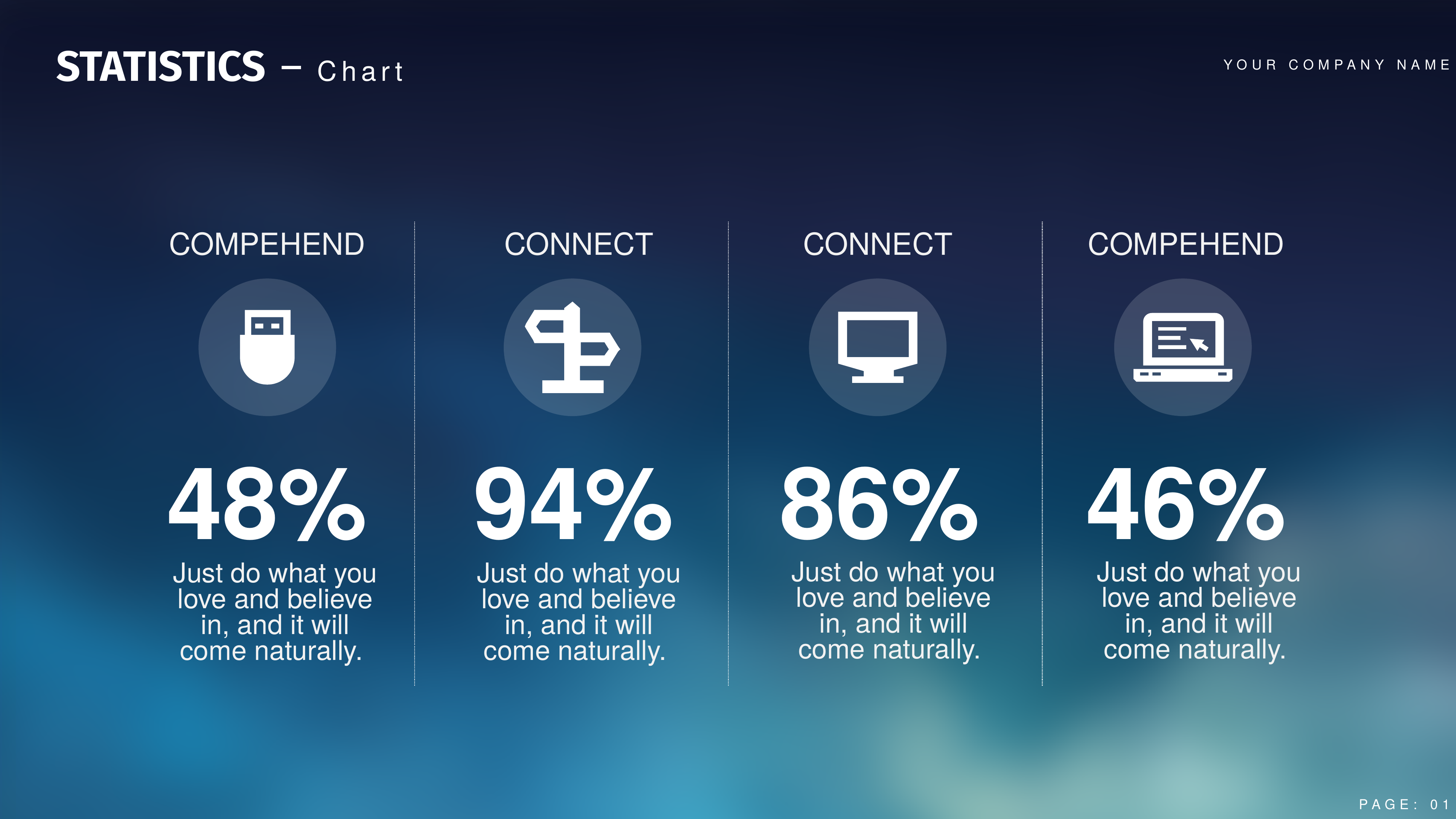

STATISTICS  –  Chart
YOUR COMPANY NAME
COMPEHEND
CONNECT
CONNECT
COMPEHEND

48%
Just do what you love and believe in, and it will come naturally.
94%
Just do what you love and believe in, and it will come naturally.
86%
Just do what you love and believe in, and it will come naturally.
46%
Just do what you love and believe in, and it will come naturally.
PAGE: 01